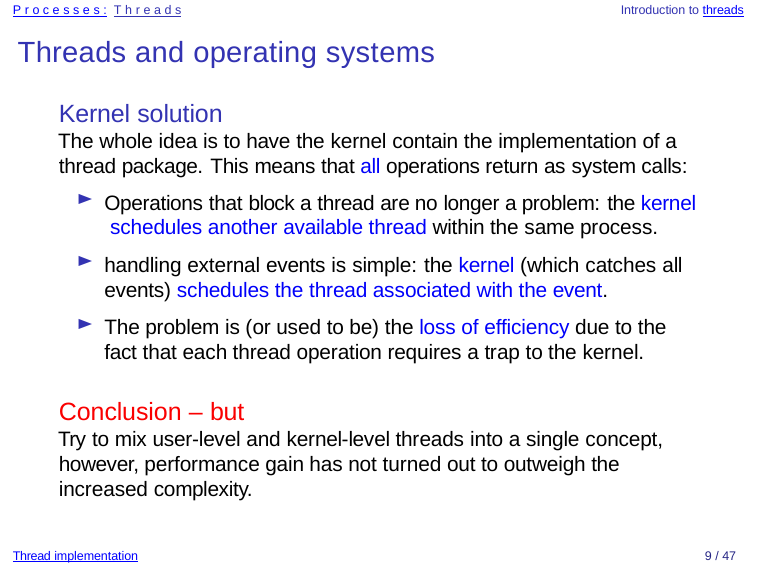

Processes: Threads	Introduction to threads
# Threads and operating systems
Kernel solution
The whole idea is to have the kernel contain the implementation of a  thread package. This means that all operations return as system calls:
Operations that block a thread are no longer a problem: the kernel  schedules another available thread within the same process.
handling external events is simple: the kernel (which catches all  events) schedules the thread associated with the event.
The problem is (or used to be) the loss of efficiency due to the  fact that each thread operation requires a trap to the kernel.

Conclusion – but
Try to mix user-level and kernel-level threads into a single concept,  however, performance gain has not turned out to outweigh the  increased complexity.
Thread implementation
9 / 47